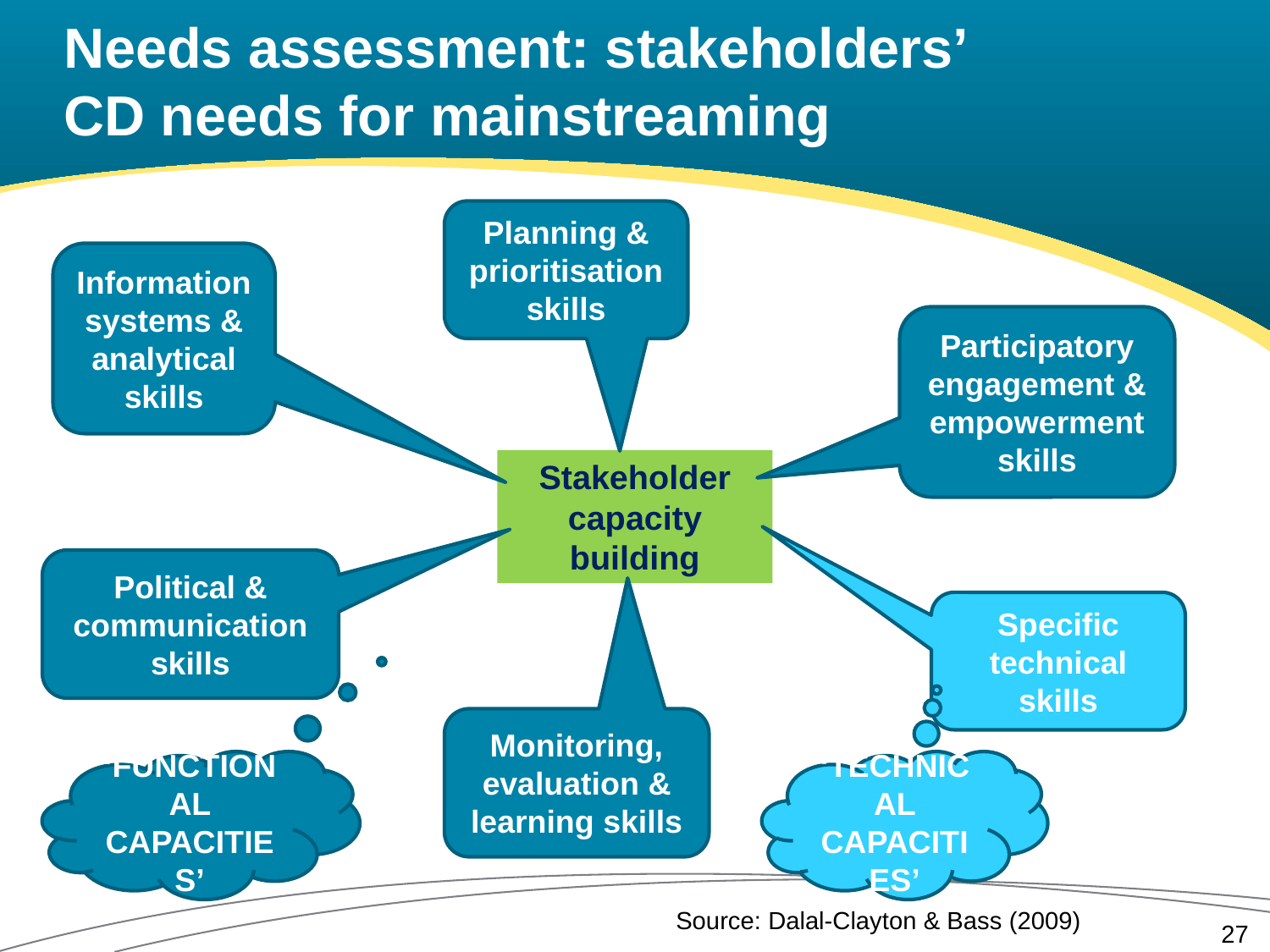

# Needs assessment: stakeholders’ CD needs for mainstreaming
Planning & prioritisation skills
Information systems & analytical skills
Participatory engagement & empowerment skills
Stakeholder capacity building
Political & communication skills
Specific technical skills
Monitoring, evaluation & learning skills
‘Functional capacities’
‘Technical capacities’
Source: Dalal-Clayton & Bass (2009)
27